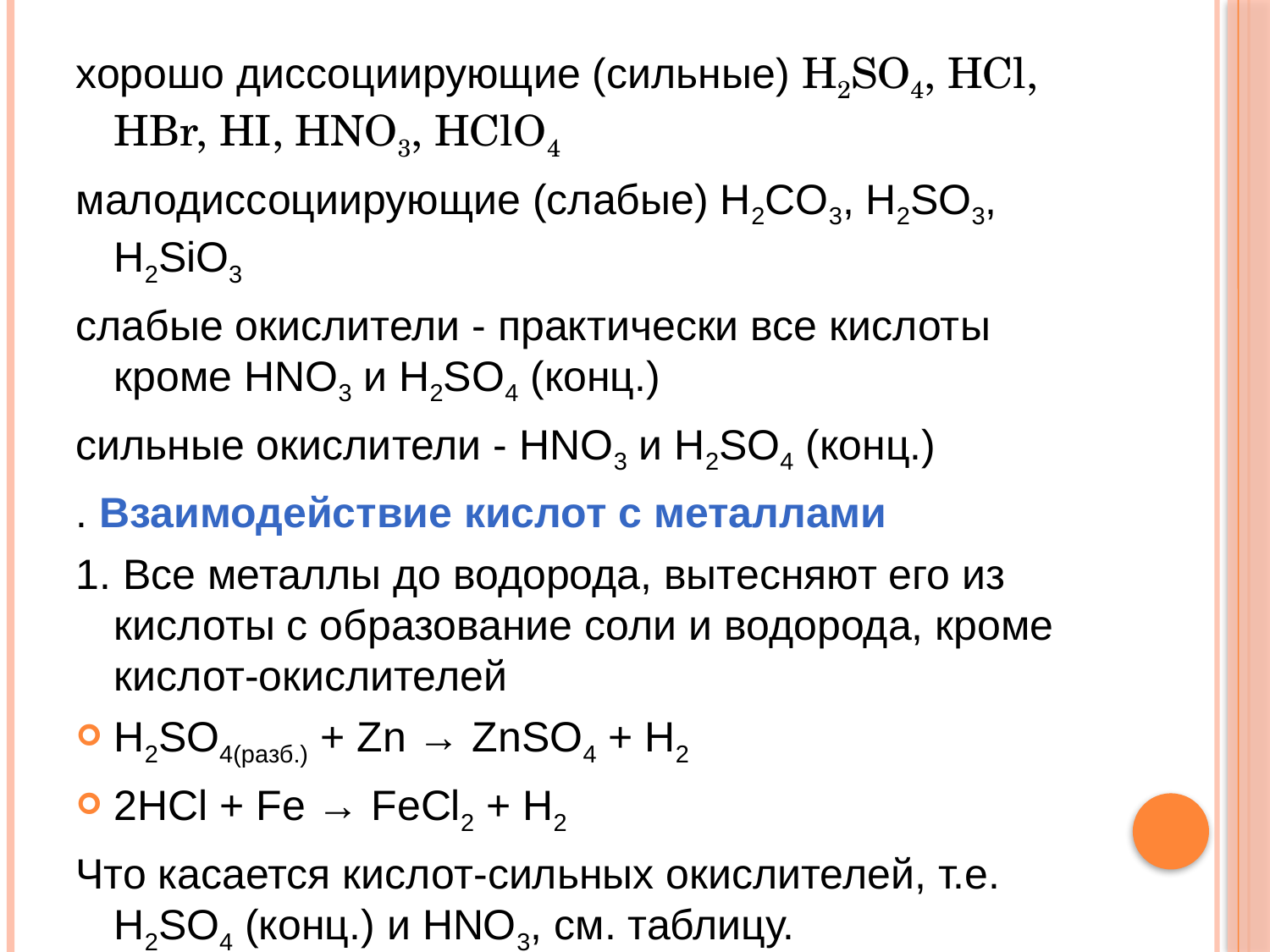

#
хорошо диссоциирующие (сильные) H2SO4, HCl, HBr, HI, HNO3, HClO4
малодиссоциирующие (слабые) H2CO3, H2SO3, H2SiO3
слабые окислители - практически все кислоты кроме HNO3 и H2SO4 (конц.)
сильные окислители - HNO3 и H2SO4 (конц.)
. Взаимодействие кислот с металлами
1. Все металлы до водорода, вытесняют его из кислоты с образование соли и водорода, кроме кислот-окислителей
H2SO4(разб.) + Zn → ZnSO4 + H2
2HCl + Fe → FeCl2 + H2
Что касается кислот-сильных окислителей, т.е. H2SO4 (конц.) и HNO3, см. таблицу.